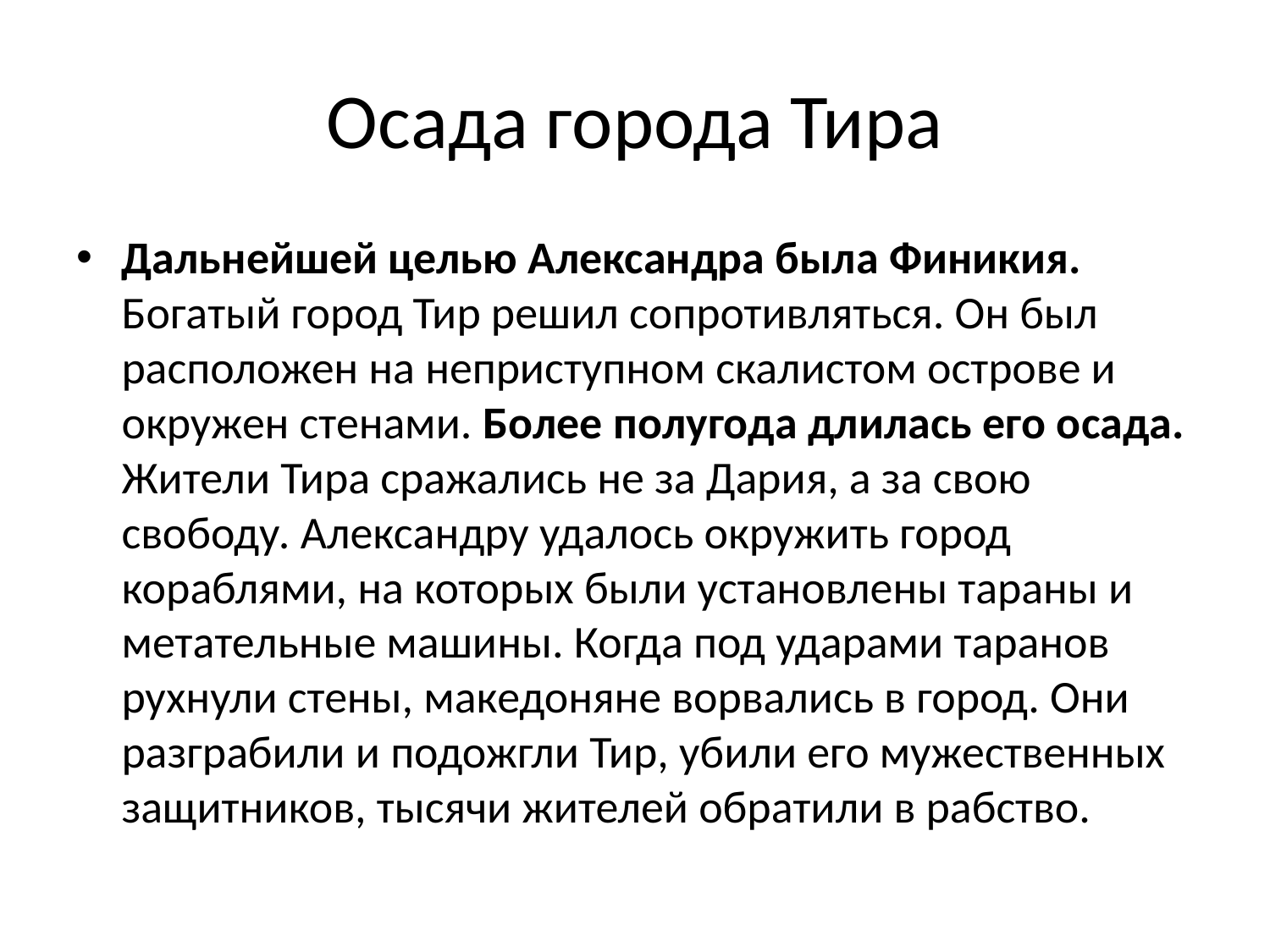

# Осада города Тира
Дальнейшей целью Александра была Финикия. Богатый город Тир решил сопротивляться. Он был расположен на неприступном скалистом острове и окружен стенами. Более полугода длилась его осада. Жители Тира сражались не за Дария, а за свою свободу. Александру удалось окружить город кораблями, на которых были установлены тараны и метательные машины. Когда под ударами таранов рухнули стены, македоняне ворвались в город. Они разграбили и подожгли Тир, убили его мужественных защитников, тысячи жителей обратили в рабство.